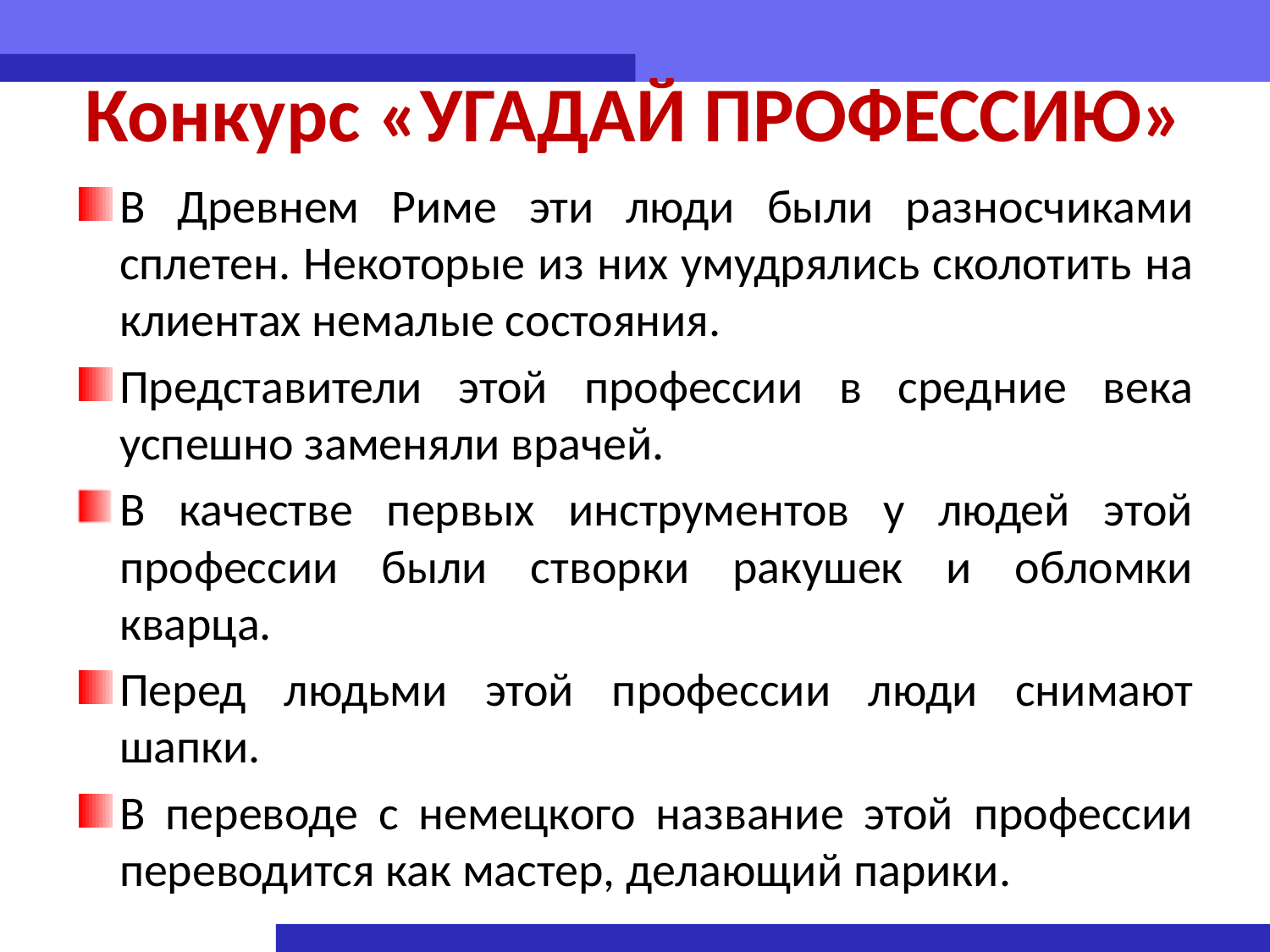

# Конкурс «УГАДАЙ ПРОФЕССИЮ»
В Древнем Риме эти люди были разносчиками сплетен. Некоторые из них умудрялись сколотить на клиентах немалые состояния.
Представители этой профессии в средние века успешно заменяли врачей.
В качестве первых инструментов у людей этой профессии были створки ракушек и обломки кварца.
Перед людьми этой профессии люди снимают шапки.
В переводе с немецкого название этой профессии переводится как мастер, делающий парики.